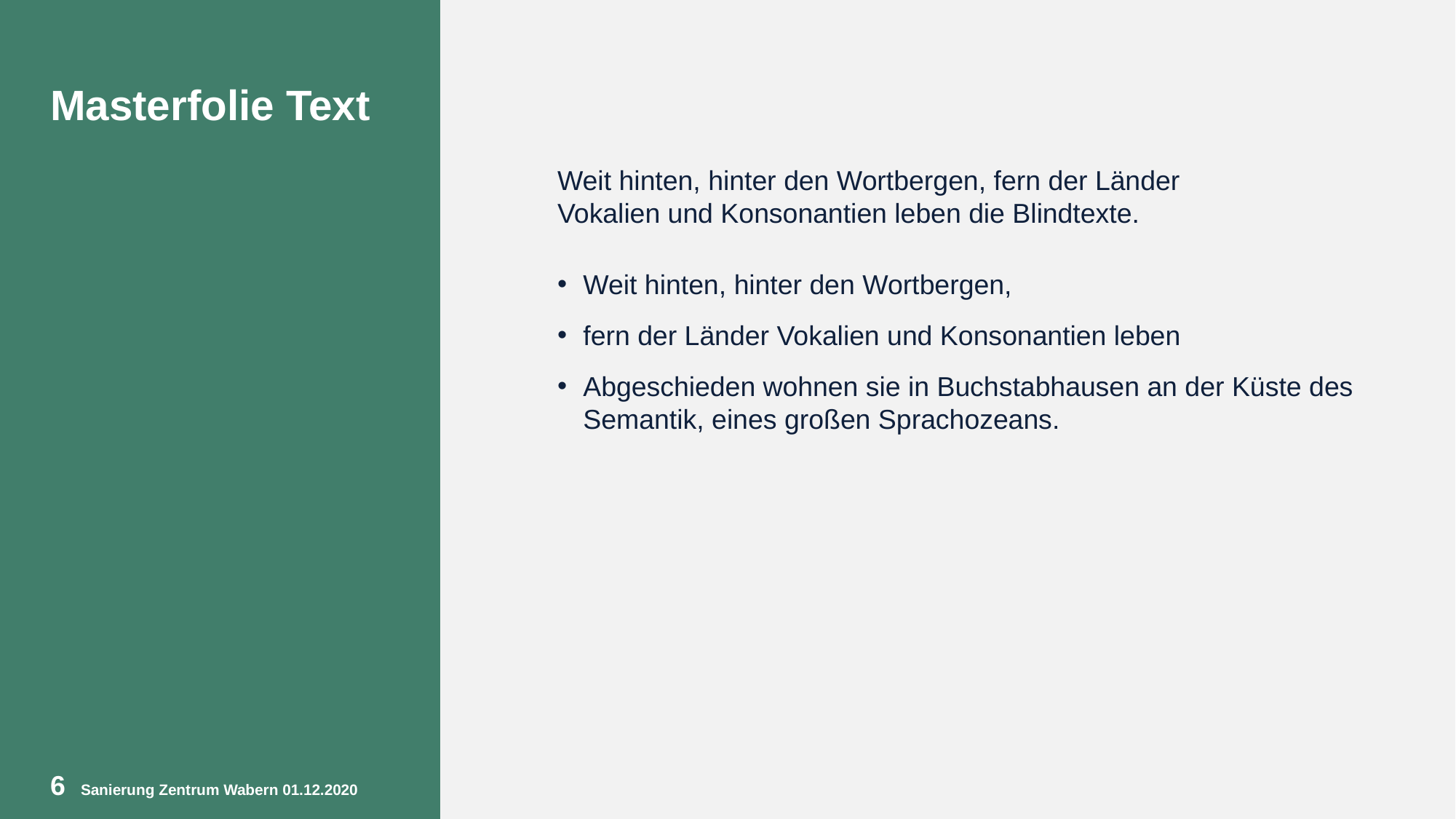

Masterfolie Text

Weit hinten, hinter den Wortbergen, fern der Länder Vokalien und Konsonantien leben die Blindtexte.

Weit hinten, hinter den Wortbergen,
fern der Länder Vokalien und Konsonantien leben
Abgeschieden wohnen sie in Buchstabhausen an der Küste des Semantik, eines großen Sprachozeans.

6  Sanierung Zentrum Wabern 01.12.2020